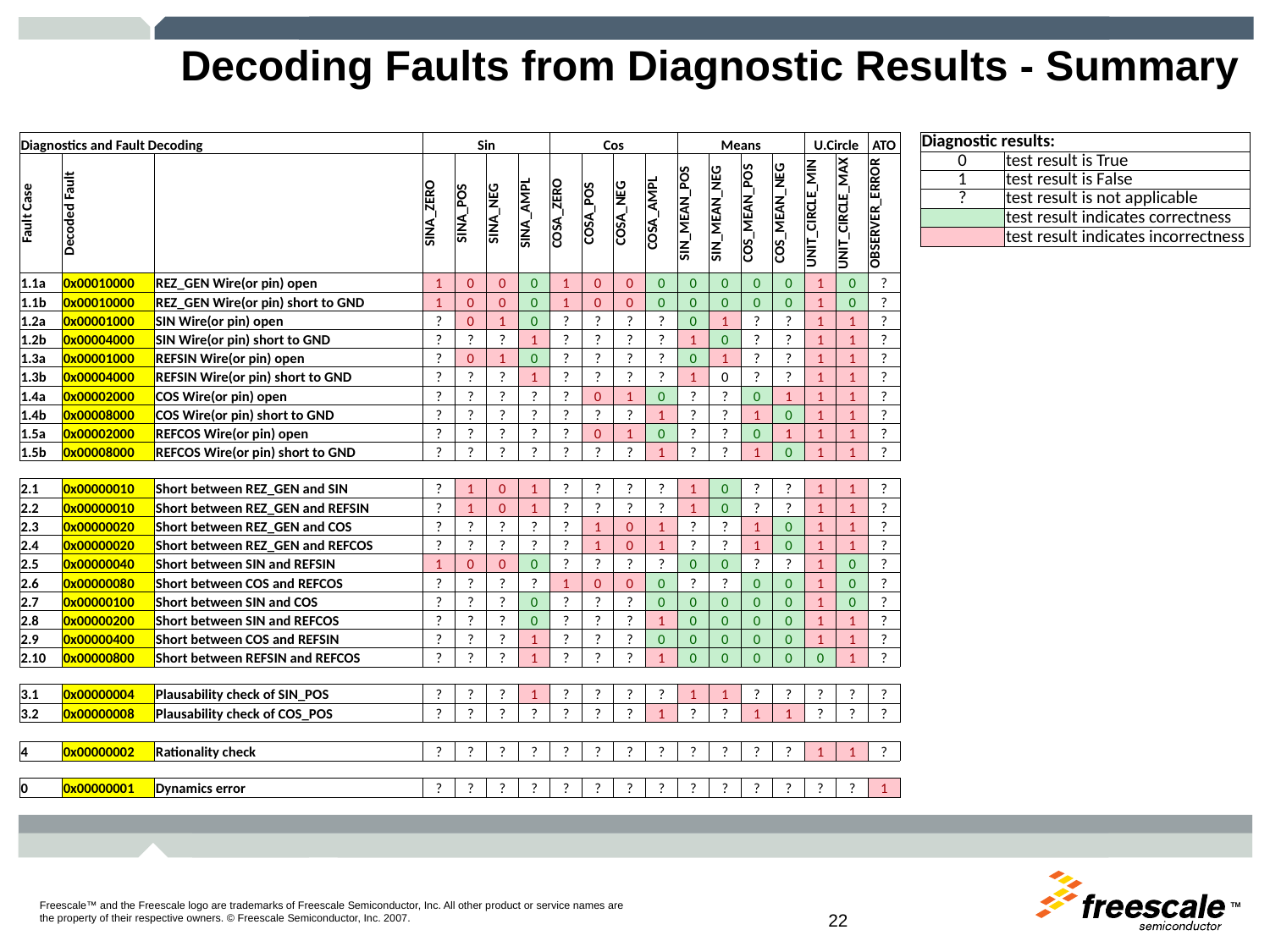

# Decoding Faults from Diagnostic Results - Summary
| Diagnostic results: |  |
| --- | --- |
| 0 | test result is True |
| 1 | test result is False |
| ? | test result is not applicable |
|  | test result indicates correctness |
|  | test result indicates incorrectness |
| Diagnostics and Fault Decoding |  |  | Sin |  |  |  | Cos |  |  |  | Means |  |  |  | U.Circle |  | ATO |
| --- | --- | --- | --- | --- | --- | --- | --- | --- | --- | --- | --- | --- | --- | --- | --- | --- | --- |
| Fault Case | Decoded Fault |  | SINA\_ZERO | SINA\_POS | SINA\_NEG | SINA\_AMPL | COSA\_ZERO | COSA\_POS | COSA\_NEG | COSA\_AMPL | SIN\_MEAN\_POS | SIN\_MEAN\_NEG | COS\_MEAN\_POS | COS\_MEAN\_NEG | UNIT\_CIRCLE\_MIN | UNIT\_CIRCLE\_MAX | OBSERVER\_ERROR |
| 1.1a | 0x00010000 | REZ\_GEN Wire(or pin) open | 1 | 0 | 0 | 0 | 1 | 0 | 0 | 0 | 0 | 0 | 0 | 0 | 1 | 0 | ? |
| 1.1b | 0x00010000 | REZ\_GEN Wire(or pin) short to GND | 1 | 0 | 0 | 0 | 1 | 0 | 0 | 0 | 0 | 0 | 0 | 0 | 1 | 0 | ? |
| 1.2a | 0x00001000 | SIN Wire(or pin) open | ? | 0 | 1 | 0 | ? | ? | ? | ? | 0 | 1 | ? | ? | 1 | 1 | ? |
| 1.2b | 0x00004000 | SIN Wire(or pin) short to GND | ? | ? | ? | 1 | ? | ? | ? | ? | 1 | 0 | ? | ? | 1 | 1 | ? |
| 1.3a | 0x00001000 | REFSIN Wire(or pin) open | ? | 0 | 1 | 0 | ? | ? | ? | ? | 0 | 1 | ? | ? | 1 | 1 | ? |
| 1.3b | 0x00004000 | REFSIN Wire(or pin) short to GND | ? | ? | ? | 1 | ? | ? | ? | ? | 1 | 0 | ? | ? | 1 | 1 | ? |
| 1.4a | 0x00002000 | COS Wire(or pin) open | ? | ? | ? | ? | ? | 0 | 1 | 0 | ? | ? | 0 | 1 | 1 | 1 | ? |
| 1.4b | 0x00008000 | COS Wire(or pin) short to GND | ? | ? | ? | ? | ? | ? | ? | 1 | ? | ? | 1 | 0 | 1 | 1 | ? |
| 1.5a | 0x00002000 | REFCOS Wire(or pin) open | ? | ? | ? | ? | ? | 0 | 1 | 0 | ? | ? | 0 | 1 | 1 | 1 | ? |
| 1.5b | 0x00008000 | REFCOS Wire(or pin) short to GND | ? | ? | ? | ? | ? | ? | ? | 1 | ? | ? | 1 | 0 | 1 | 1 | ? |
|  |  |  |  |  |  |  |  |  |  |  |  |  |  |  |  |  |  |
| 2.1 | 0x00000010 | Short between REZ\_GEN and SIN | ? | 1 | 0 | 1 | ? | ? | ? | ? | 1 | 0 | ? | ? | 1 | 1 | ? |
| 2.2 | 0x00000010 | Short between REZ\_GEN and REFSIN | ? | 1 | 0 | 1 | ? | ? | ? | ? | 1 | 0 | ? | ? | 1 | 1 | ? |
| 2.3 | 0x00000020 | Short between REZ\_GEN and COS | ? | ? | ? | ? | ? | 1 | 0 | 1 | ? | ? | 1 | 0 | 1 | 1 | ? |
| 2.4 | 0x00000020 | Short between REZ\_GEN and REFCOS | ? | ? | ? | ? | ? | 1 | 0 | 1 | ? | ? | 1 | 0 | 1 | 1 | ? |
| 2.5 | 0x00000040 | Short between SIN and REFSIN | 1 | 0 | 0 | 0 | ? | ? | ? | ? | 0 | 0 | ? | ? | 1 | 0 | ? |
| 2.6 | 0x00000080 | Short between COS and REFCOS | ? | ? | ? | ? | 1 | 0 | 0 | 0 | ? | ? | 0 | 0 | 1 | 0 | ? |
| 2.7 | 0x00000100 | Short between SIN and COS | ? | ? | ? | 0 | ? | ? | ? | 0 | 0 | 0 | 0 | 0 | 1 | 0 | ? |
| 2.8 | 0x00000200 | Short between SIN and REFCOS | ? | ? | ? | 0 | ? | ? | ? | 1 | 0 | 0 | 0 | 0 | 1 | 1 | ? |
| 2.9 | 0x00000400 | Short between COS and REFSIN | ? | ? | ? | 1 | ? | ? | ? | 0 | 0 | 0 | 0 | 0 | 1 | 1 | ? |
| 2.10 | 0x00000800 | Short between REFSIN and REFCOS | ? | ? | ? | 1 | ? | ? | ? | 1 | 0 | 0 | 0 | 0 | 0 | 1 | ? |
|  |  |  |  |  |  |  |  |  |  |  |  |  |  |  |  |  |  |
| 3.1 | 0x00000004 | Plausability check of SIN\_POS | ? | ? | ? | 1 | ? | ? | ? | ? | 1 | 1 | ? | ? | ? | ? | ? |
| 3.2 | 0x00000008 | Plausability check of COS\_POS | ? | ? | ? | ? | ? | ? | ? | 1 | ? | ? | 1 | 1 | ? | ? | ? |
|  |  |  |  |  |  |  |  |  |  |  |  |  |  |  |  |  |  |
| 4 | 0x00000002 | Rationality check | ? | ? | ? | ? | ? | ? | ? | ? | ? | ? | ? | ? | 1 | 1 | ? |
|  |  |  |  |  |  |  |  |  |  |  |  |  |  |  |  |  |  |
| 0 | 0x00000001 | Dynamics error | ? | ? | ? | ? | ? | ? | ? | ? | ? | ? | ? | ? | ? | ? | 1 |
22